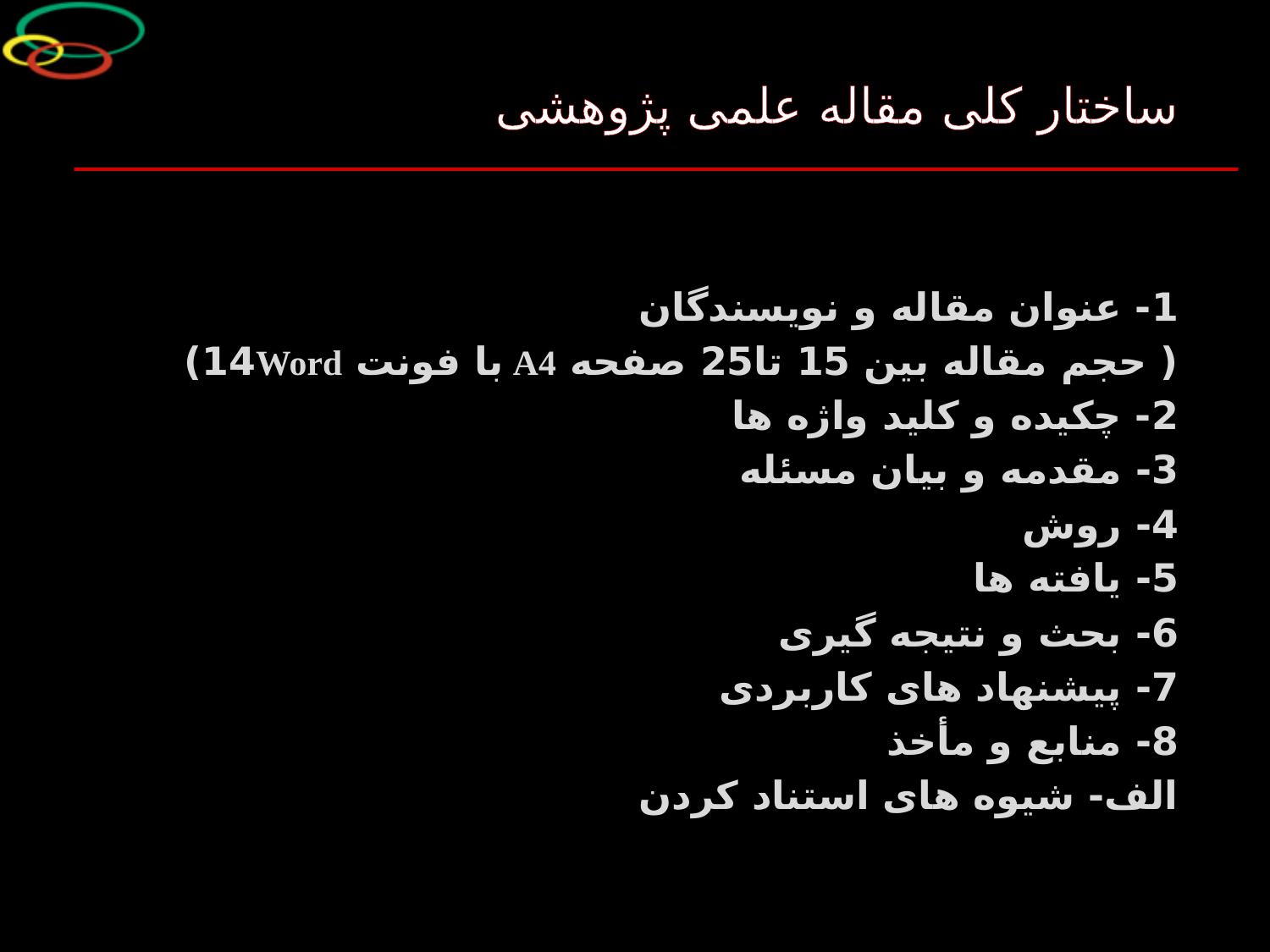

ساختار کلی مقاله علمی پژوهشی
1- عنوان مقاله و نویسندگان
( حجم مقاله بین 15 تا25 صفحه A4 با فونت 14Word)
2- چکیده و کلید واژه ها
3- مقدمه و بیان مسئله
4- روش
5- یافته ها
6- بحث و نتیجه گیری
7- پیشنهاد های کاربردی
8- منابع و مأخذ
الف- شیوه های استناد کردن